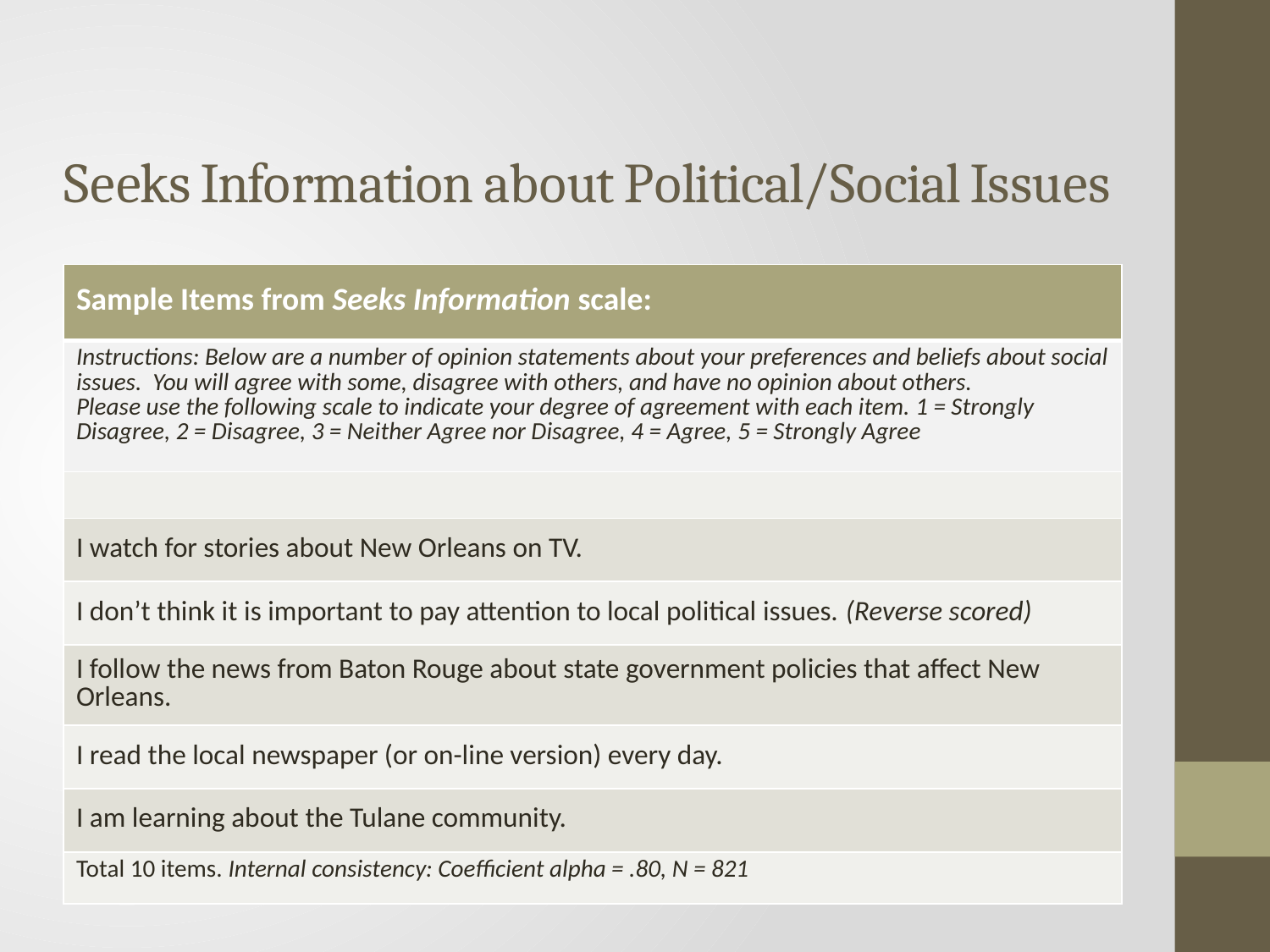

# Seeks Information about Political/Social Issues
| Sample Items from Seeks Information scale: |
| --- |
| Instructions: Below are a number of opinion statements about your preferences and beliefs about social issues. You will agree with some, disagree with others, and have no opinion about others. Please use the following scale to indicate your degree of agreement with each item. 1 = Strongly Disagree, 2 = Disagree, 3 = Neither Agree nor Disagree, 4 = Agree, 5 = Strongly Agree |
|  |
| I watch for stories about New Orleans on TV. |
| I don’t think it is important to pay attention to local political issues. (Reverse scored) |
| I follow the news from Baton Rouge about state government policies that affect New Orleans. |
| I read the local newspaper (or on-line version) every day. |
| I am learning about the Tulane community. |
| Total 10 items. Internal consistency: Coefficient alpha = .80, N = 821 |